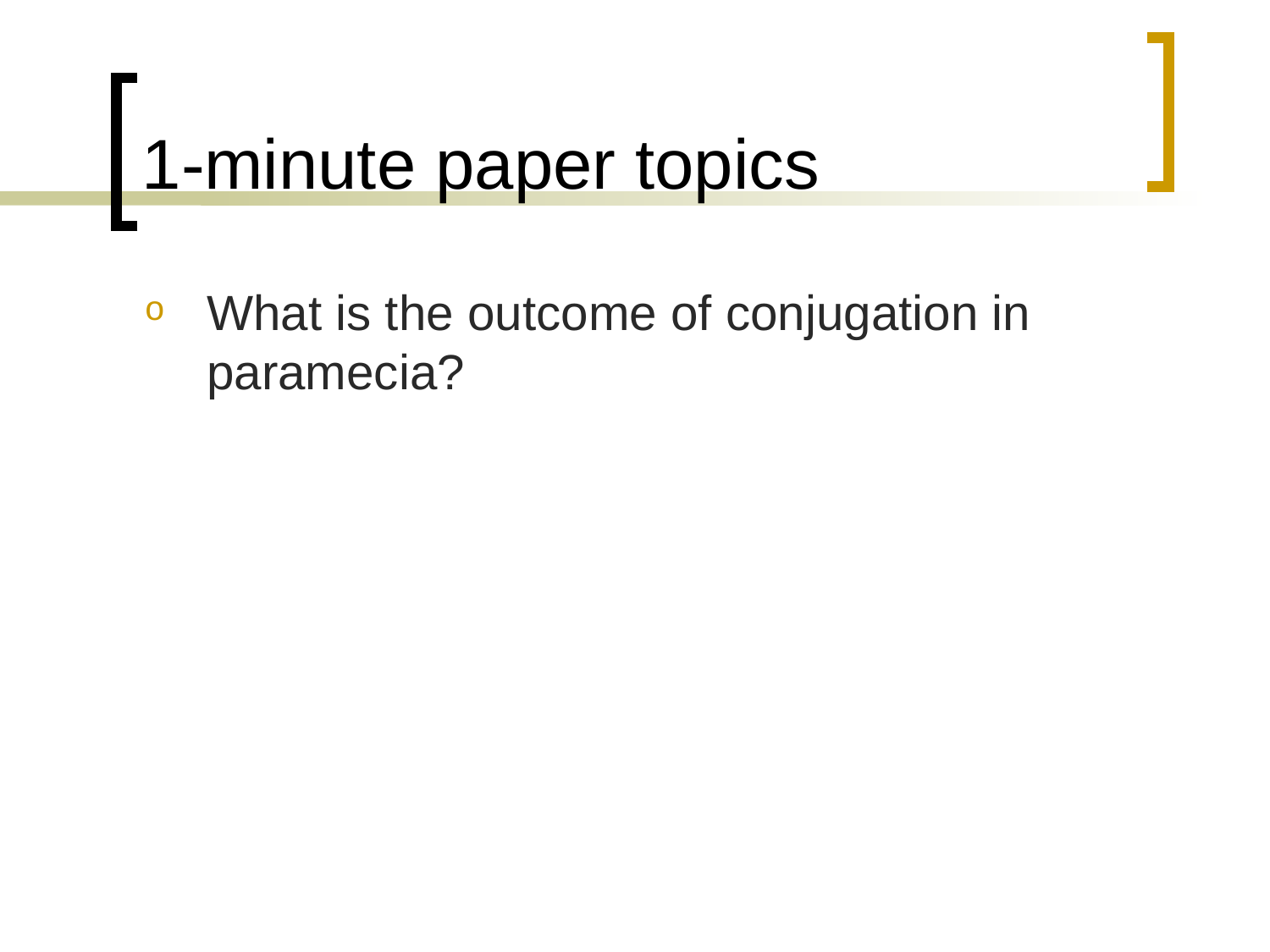

# 1-minute paper topics
What is the outcome of conjugation in paramecia?